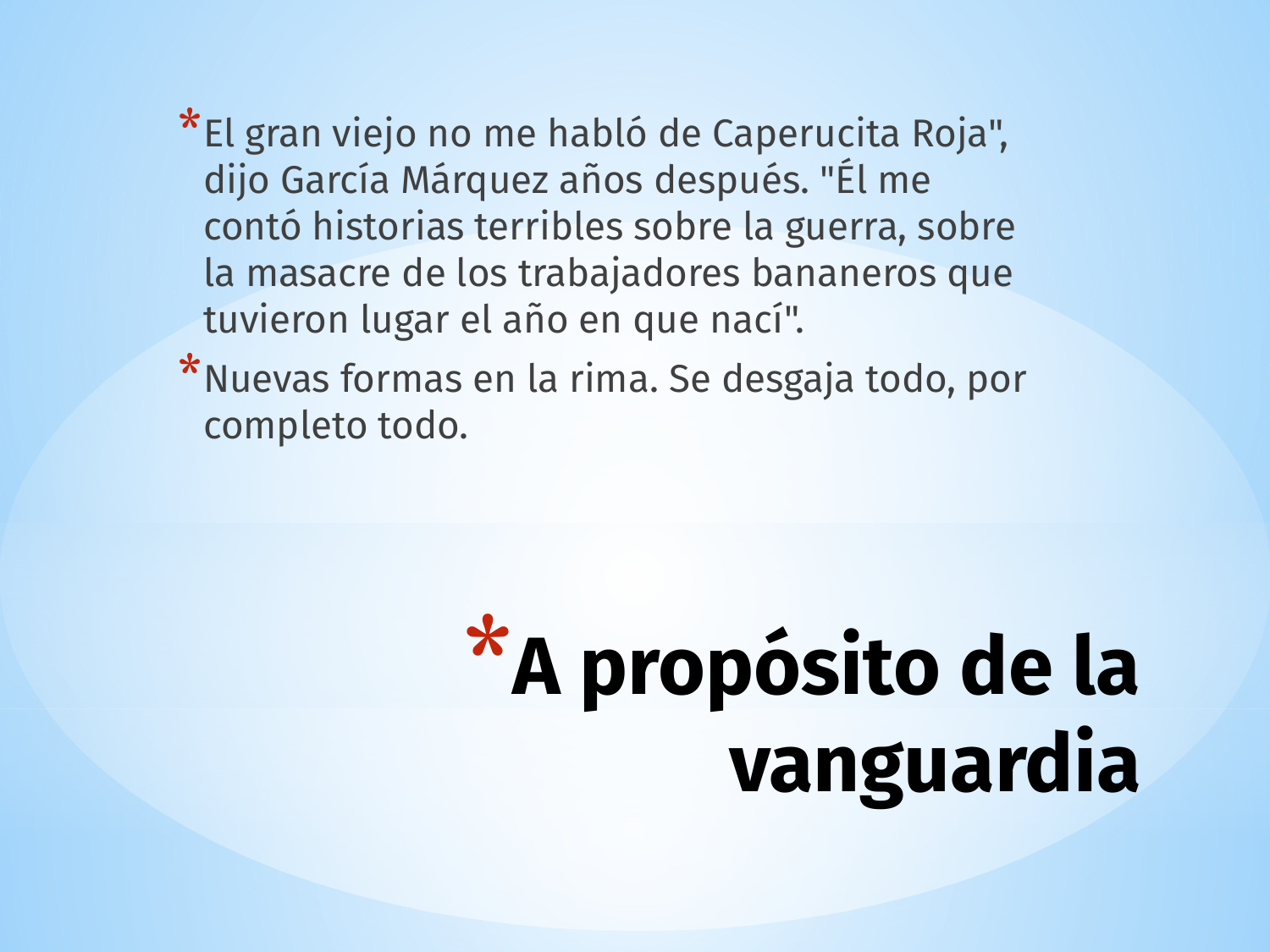

El gran viejo no me habló de Caperucita Roja", dijo García Márquez años después. "Él me contó historias terribles sobre la guerra, sobre la masacre de los trabajadores bananeros que tuvieron lugar el año en que nací".
Nuevas formas en la rima. Se desgaja todo, por completo todo.
# A propósito de la vanguardia